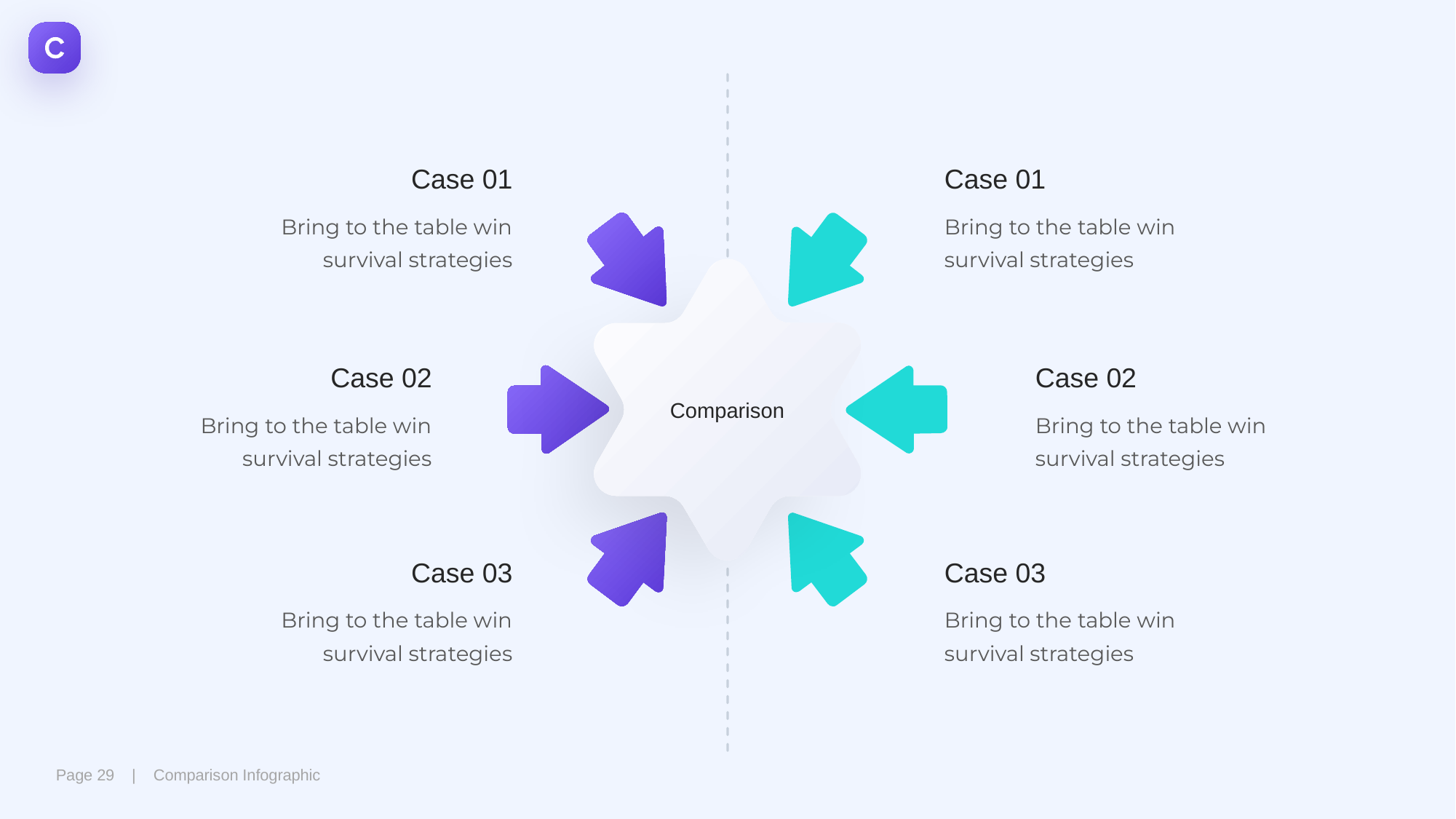

Case 01
Case 01
Bring to the table win survival strategies
Bring to the table win survival strategies

Comparison
Case 02
Case 02
Bring to the table win survival strategies
Bring to the table win survival strategies
Case 03
Case 03
Bring to the table win survival strategies
Bring to the table win survival strategies